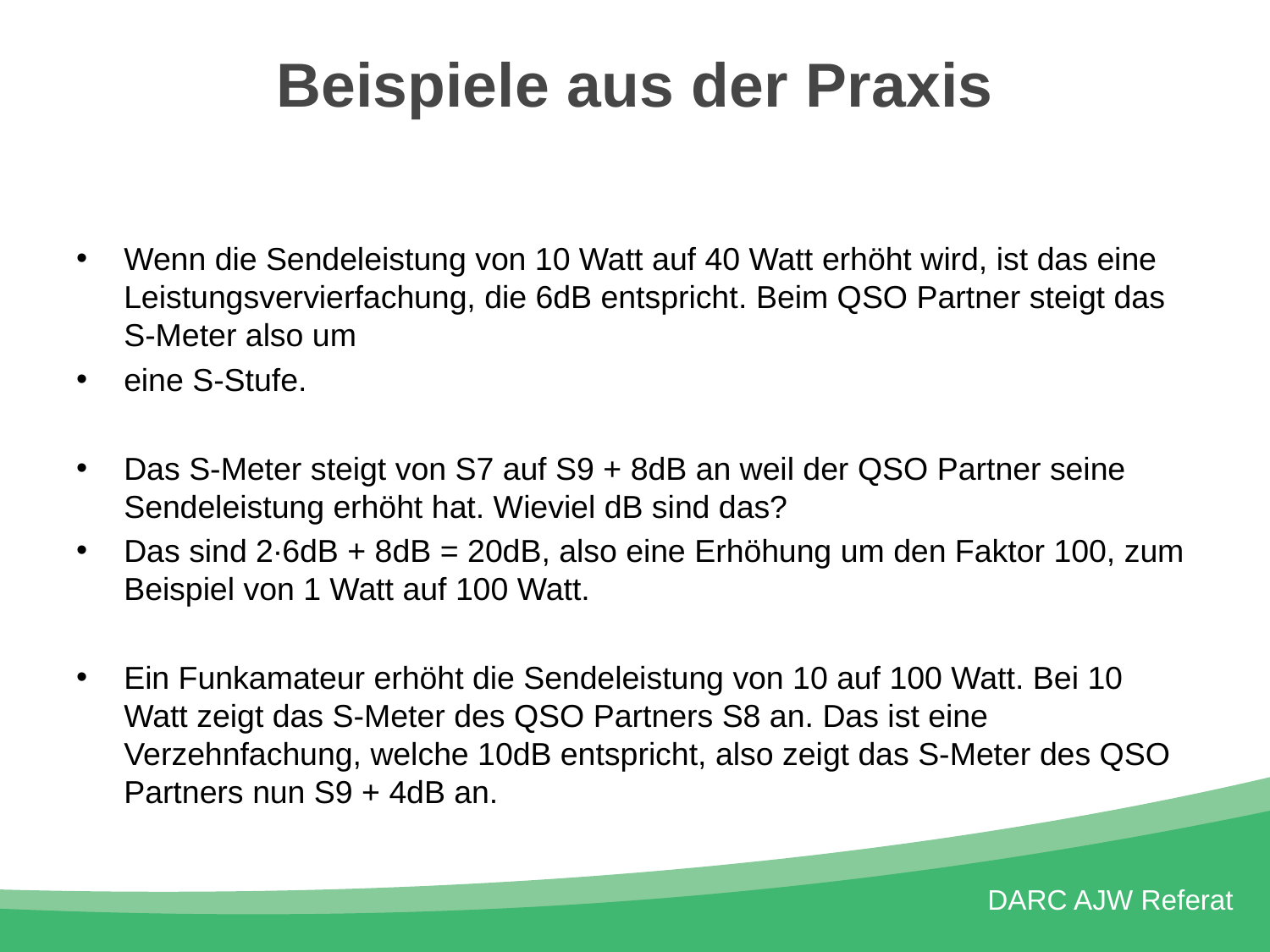

# Beispiele aus der Praxis

Wenn die Sendeleistung von 10 Watt auf 40 Watt erhöht wird, ist das eine Leistungsvervierfachung, die 6dB entspricht. Beim QSO Partner steigt das S-Meter also um
eine S-Stufe.

Das S-Meter steigt von S7 auf S9 + 8dB an weil der QSO Partner seine Sendeleistung erhöht hat. Wieviel dB sind das?
Das sind 2∙6dB + 8dB = 20dB, also eine Erhöhung um den Faktor 100, zum Beispiel von 1 Watt auf 100 Watt.

Ein Funkamateur erhöht die Sendeleistung von 10 auf 100 Watt. Bei 10 Watt zeigt das S-Meter des QSO Partners S8 an. Das ist eine Verzehnfachung, welche 10dB entspricht, also zeigt das S-Meter des QSO Partners nun S9 + 4dB an.